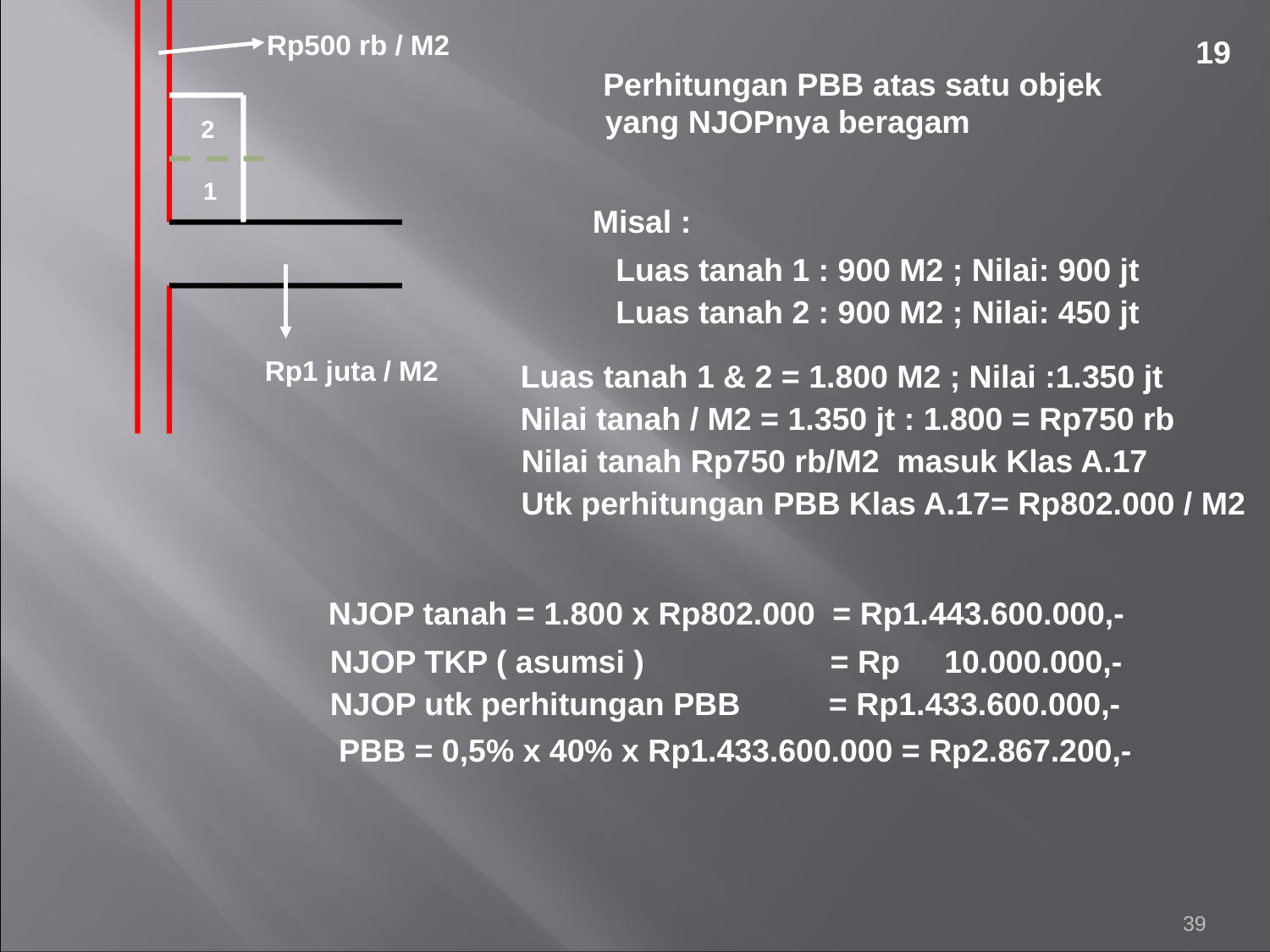

Rp500 rb / M2
19

Perhitungan PBB atas satu objek

yang NJOPnya beragam
2

1
Misal :

Luas tanah 1 : 900 M2 ; Nilai: 900 jt

Luas tanah 2 : 900 M2 ; Nilai: 450 jt
Rp1 juta / M2
Luas tanah 1 & 2 = 1.800 M2 ; Nilai :1.350 jt
Nilai tanah / M2 = 1.350 jt : 1.800 = Rp750 rb
Nilai tanah Rp750 rb/M2  masuk Klas A.17
Utk perhitungan PBB Klas A.17= Rp802.000 / M2
NJOP tanah = 1.800 x Rp802.000  = Rp1.443.600.000,-
NJOP TKP ( asumsi )                     = Rp     10.000.000,-
NJOP utk perhitungan PBB          = Rp1.433.600.000,-
PBB = 0,5% x 40% x Rp1.433.600.000 = Rp2.867.200,-
39